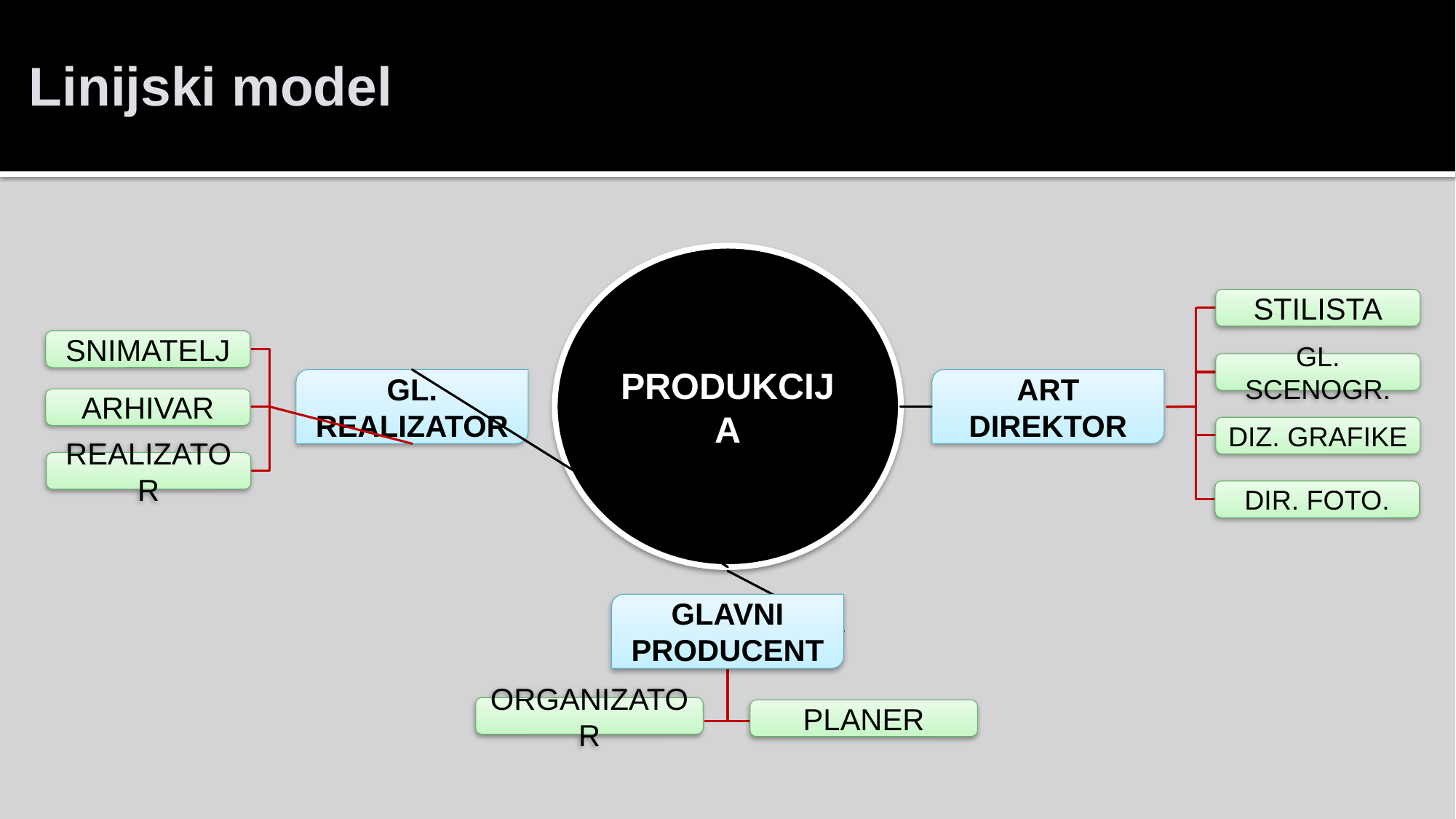

# Linijski model

PRODUKCIJA
STILISTA
SNIMATELJ
GL. SCENOGR.
ART DIREKTOR
GL. REALIZATOR
ARHIVAR
DIZ. GRAFIKE
REALIZATOR
DIR. FOTO.
GLAVNI PRODUCENT
ORGANIZATOR
PLANER